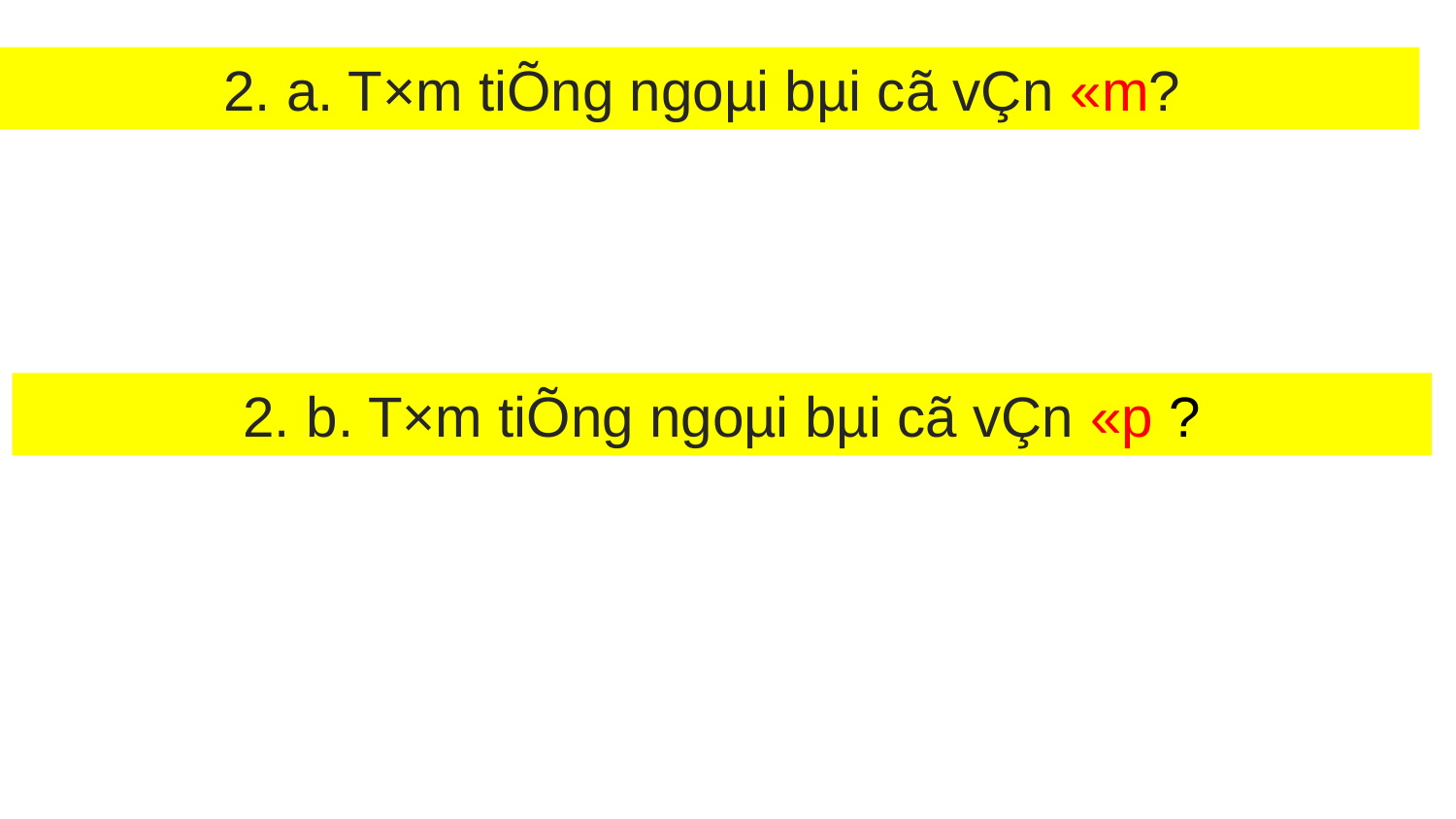

2. a. T×m tiÕng ngoµi bµi cã vÇn «m?
2. b. T×m tiÕng ngoµi bµi cã vÇn «p ?